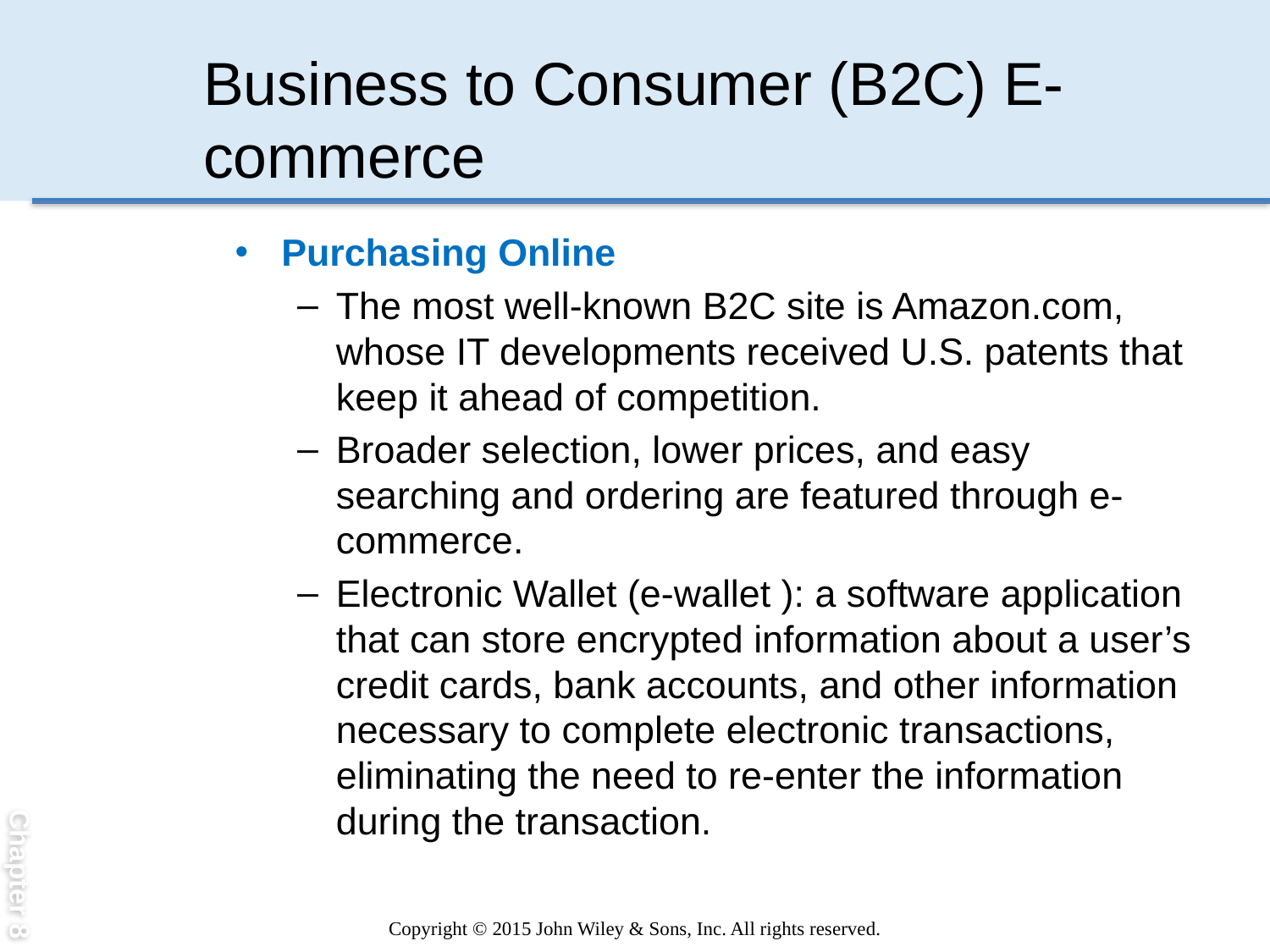

Chapter 8
# Business to Consumer (B2C) E-commerce
Purchasing Online
The most well-known B2C site is Amazon.com, whose IT developments received U.S. patents that keep it ahead of competition.
Broader selection, lower prices, and easy searching and ordering are featured through e-commerce.
Electronic Wallet (e-wallet ): a software application that can store encrypted information about a user’s credit cards, bank accounts, and other information necessary to complete electronic transactions, eliminating the need to re-enter the information during the transaction.